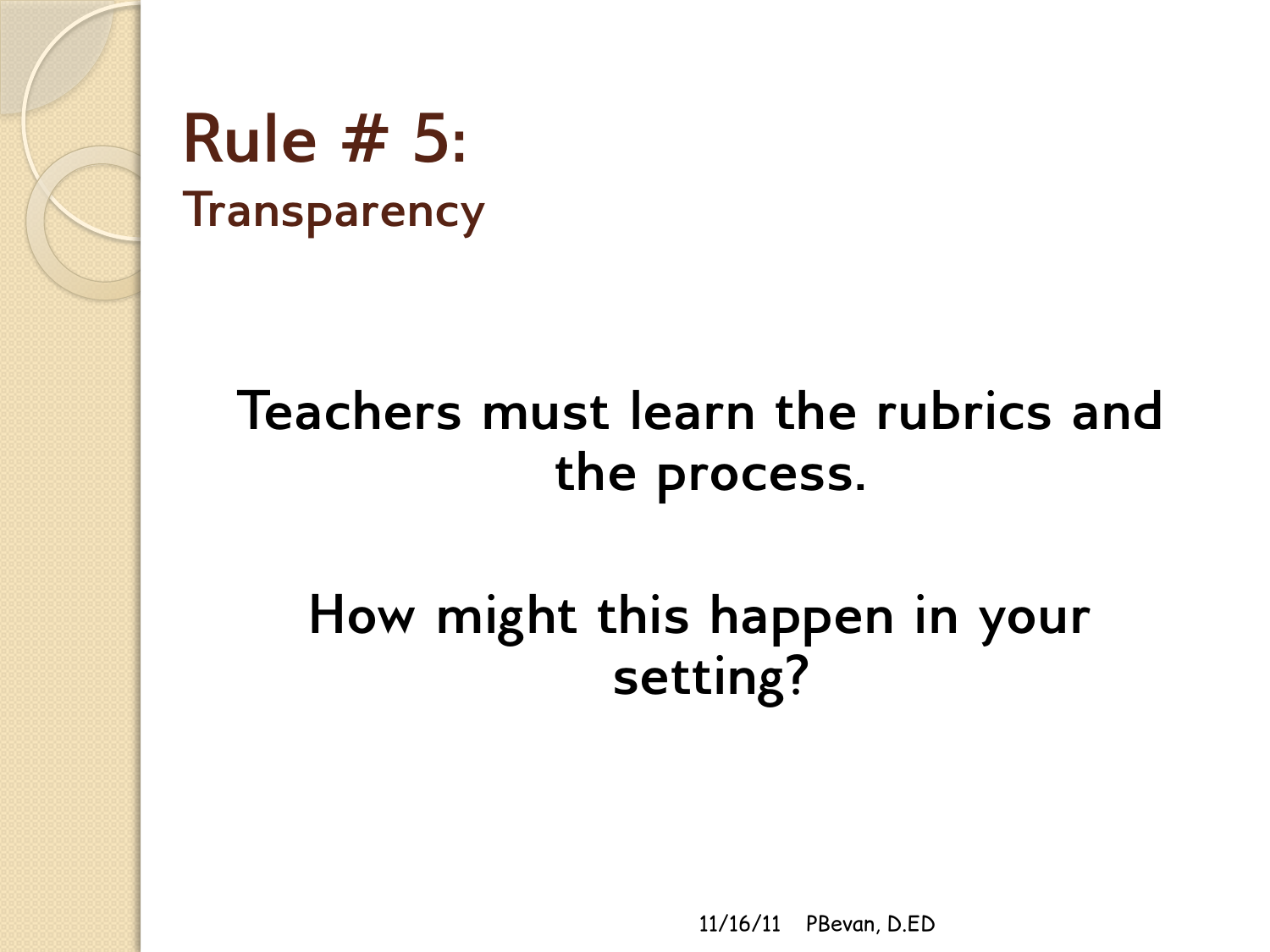

# Rule # 5: Transparency

Teachers must learn the rubrics and the process.

How might this happen in your setting?
11/16/11
PBevan, D.ED